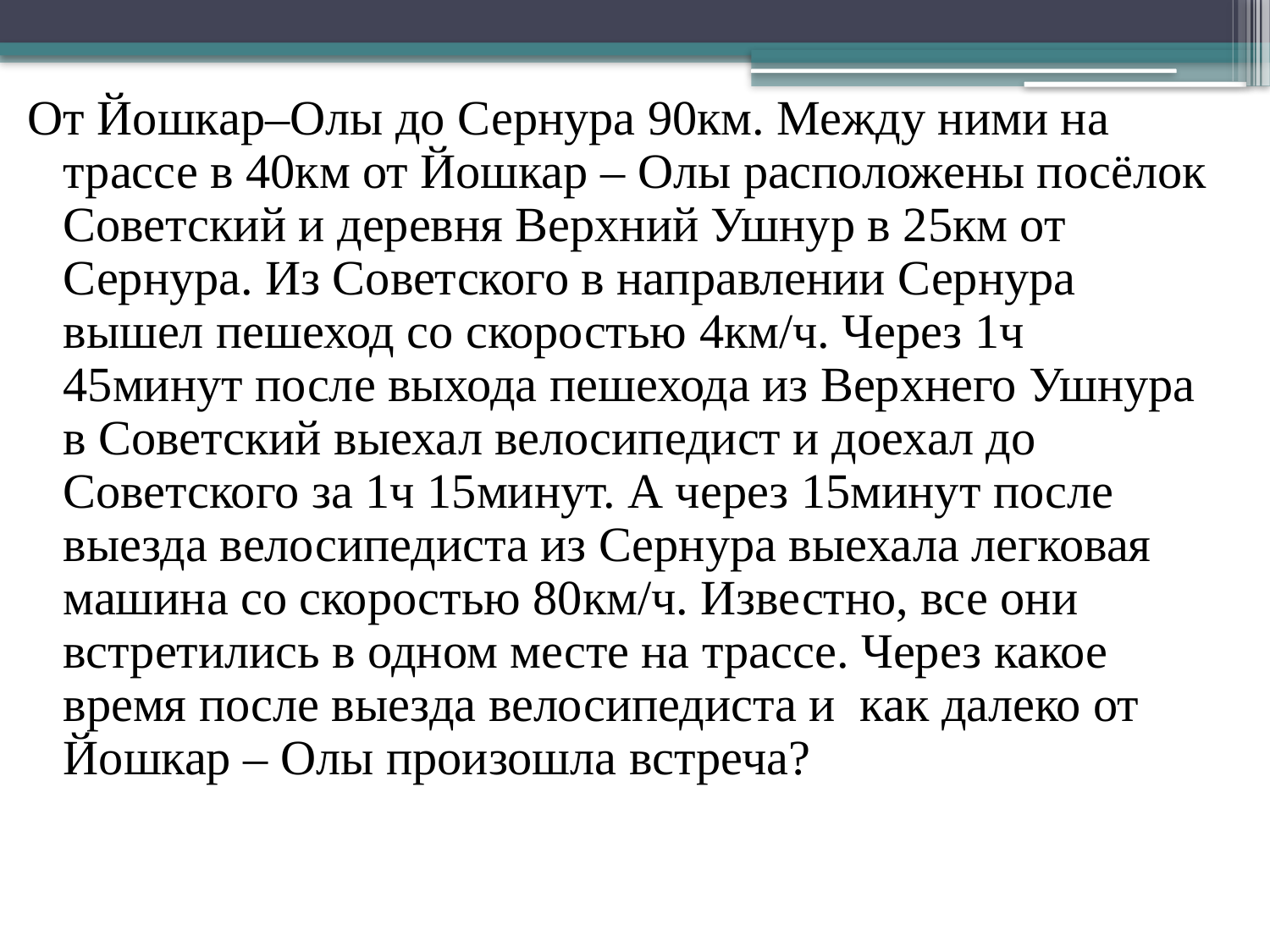

От Йошкар–Олы до Сернура 90км. Между ними на трассе в 40км от Йошкар – Олы расположены посёлок Советский и деревня Верхний Ушнур в 25км от Сернура. Из Советского в направлении Сернура вышел пешеход со скоростью 4км/ч. Через 1ч 45минут после выхода пешехода из Верхнего Ушнура в Советский выехал велосипедист и доехал до Советского за 1ч 15минут. А через 15минут после выезда велосипедиста из Сернура выехала легковая машина со скоростью 80км/ч. Известно, все они встретились в одном месте на трассе. Через какое время после выезда велосипедиста и  как далеко от Йошкар – Олы произошла встреча?